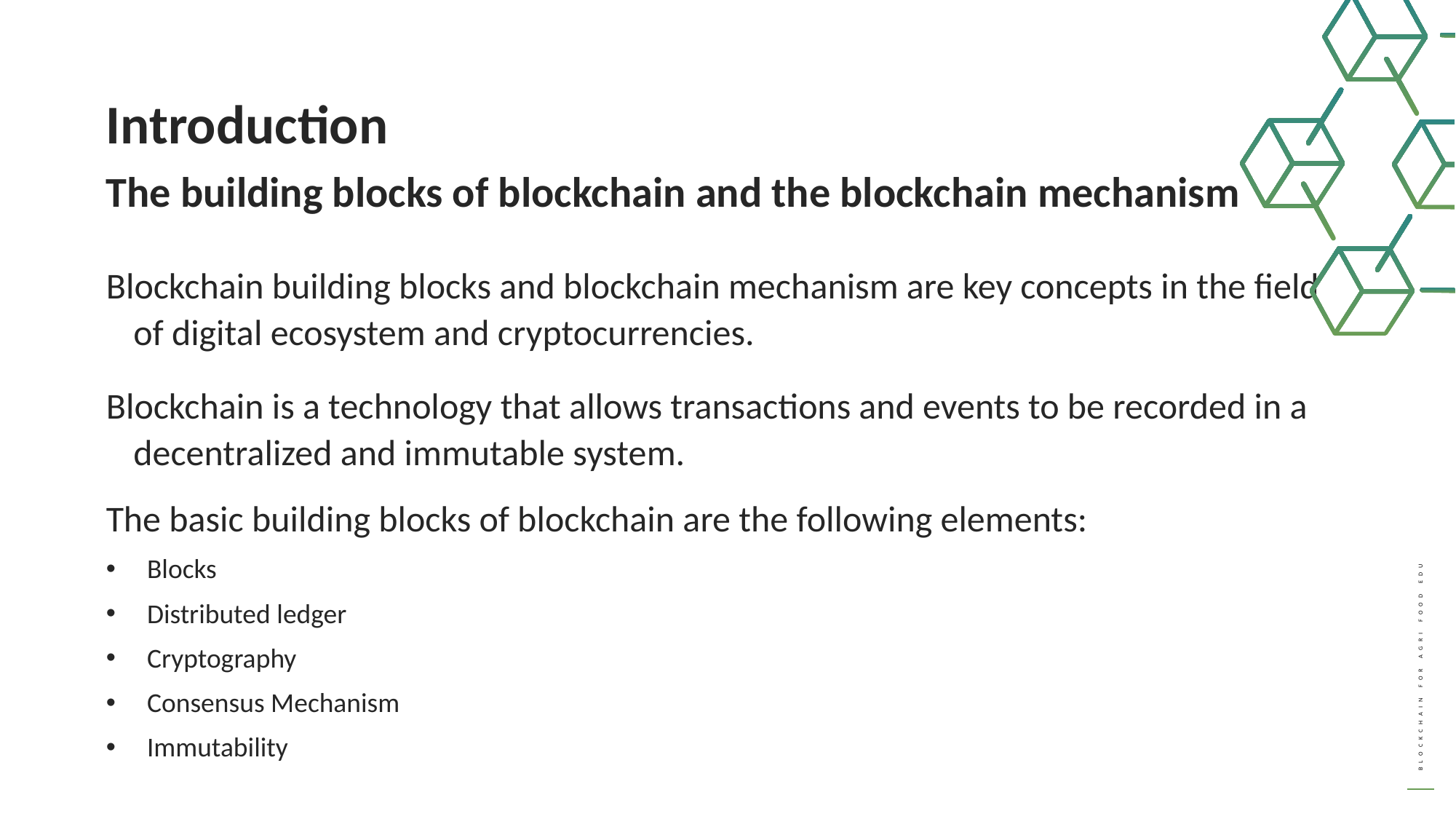

Introduction
The building blocks of blockchain and the blockchain mechanism
Blockchain building blocks and blockchain mechanism are key concepts in the field of digital ecosystem and cryptocurrencies.
Blockchain is a technology that allows transactions and events to be recorded in a decentralized and immutable system.
The basic building blocks of blockchain are the following elements:
Blocks
Distributed ledger
Cryptography
Consensus Mechanism
Immutability